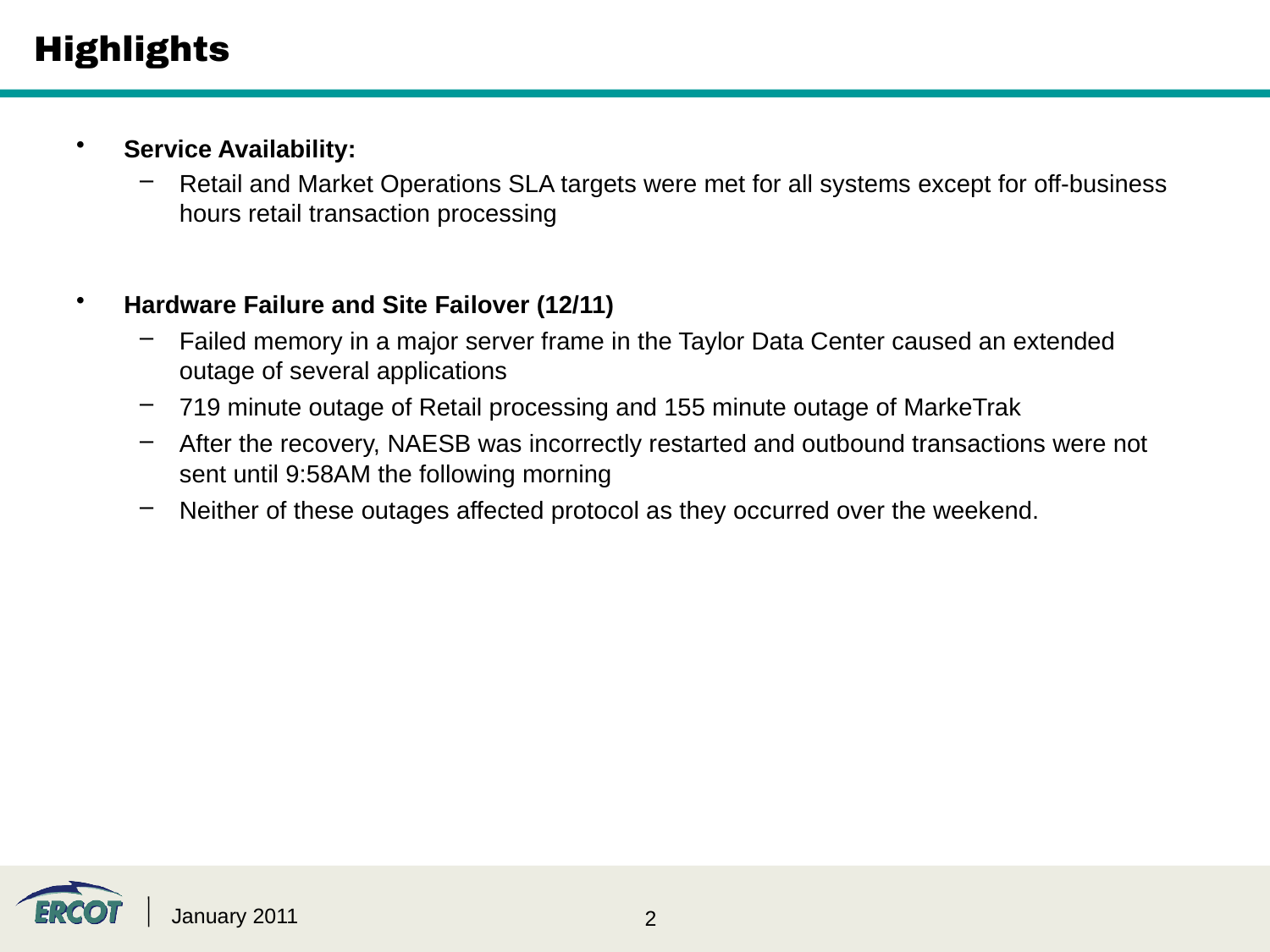

# Highlights
Service Availability:
Retail and Market Operations SLA targets were met for all systems except for off-business hours retail transaction processing

Hardware Failure and Site Failover (12/11)
Failed memory in a major server frame in the Taylor Data Center caused an extended outage of several applications
719 minute outage of Retail processing and 155 minute outage of MarkeTrak
After the recovery, NAESB was incorrectly restarted and outbound transactions were not sent until 9:58AM the following morning
Neither of these outages affected protocol as they occurred over the weekend.

January 2011